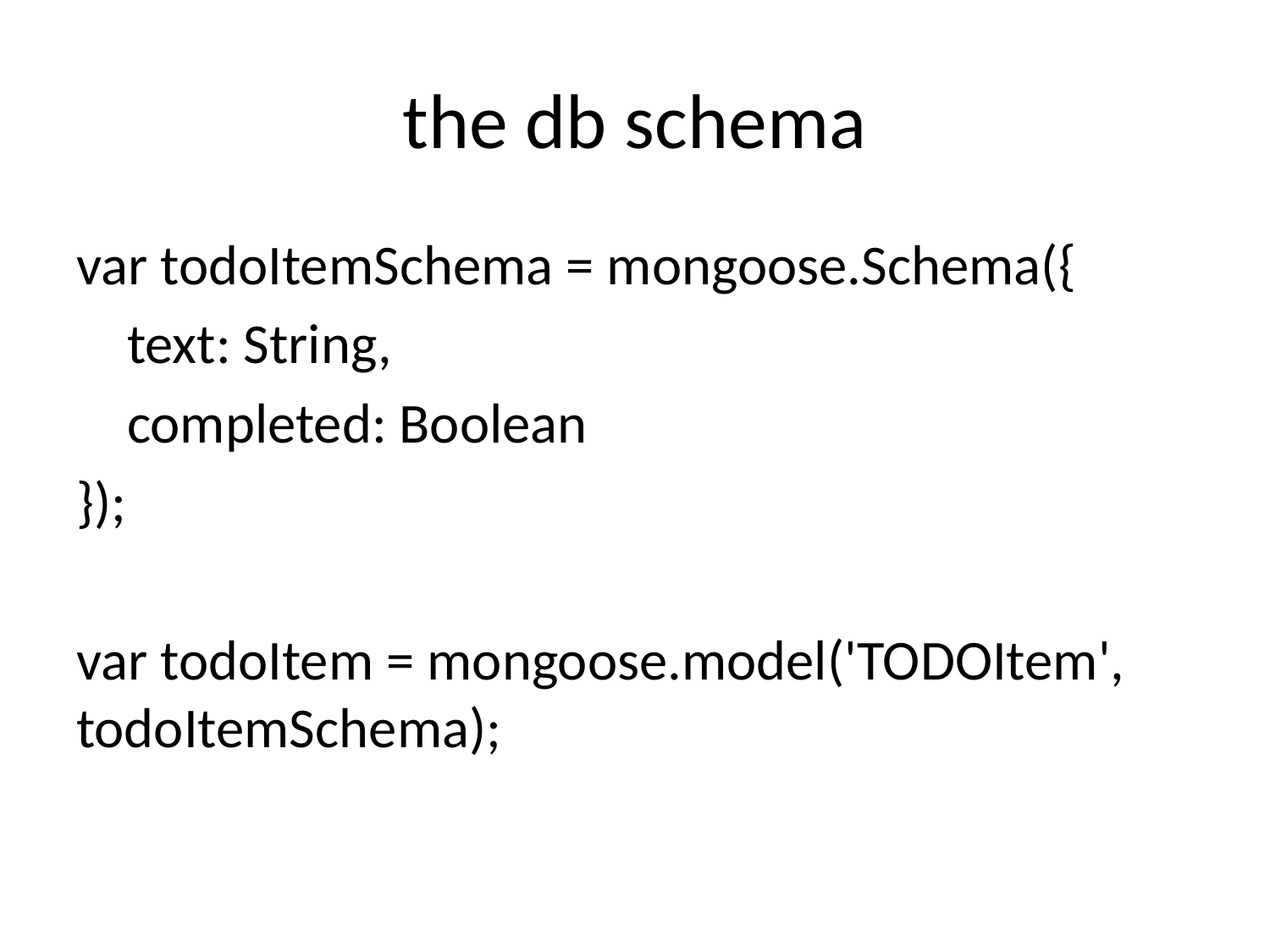

# the db schema
var todoItemSchema = mongoose.Schema({
    text: String,
    completed: Boolean
});

var todoItem = mongoose.model('TODOItem', todoItemSchema);